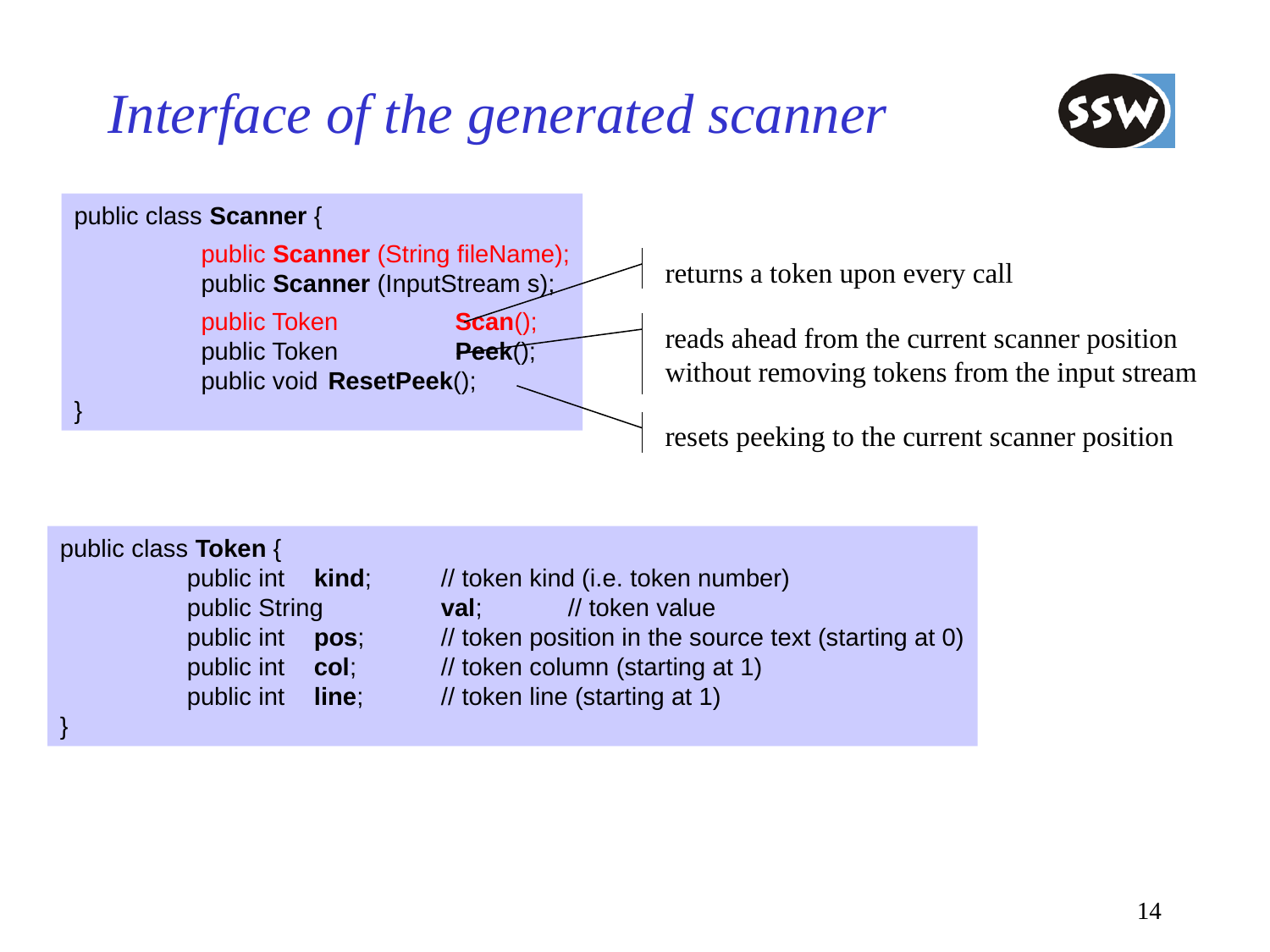

# Interface of the generated scanner
public class Scanner {

	public Scanner (String fileName);
	public Scanner (InputStream s);

	public Token	Scan();
	public Token	Peek();
	public void 	ResetPeek();
}
returns a token upon every call
reads ahead from the current scanner position
without removing tokens from the input stream
resets peeking to the current scanner position
public class Token {
	public int	kind;	// token kind (i.e. token number)
	public String	val;	// token value
	public int	pos;	// token position in the source text (starting at 0)
	public int	col;	// token column (starting at 1)
	public int	line;	// token line (starting at 1)
}
14